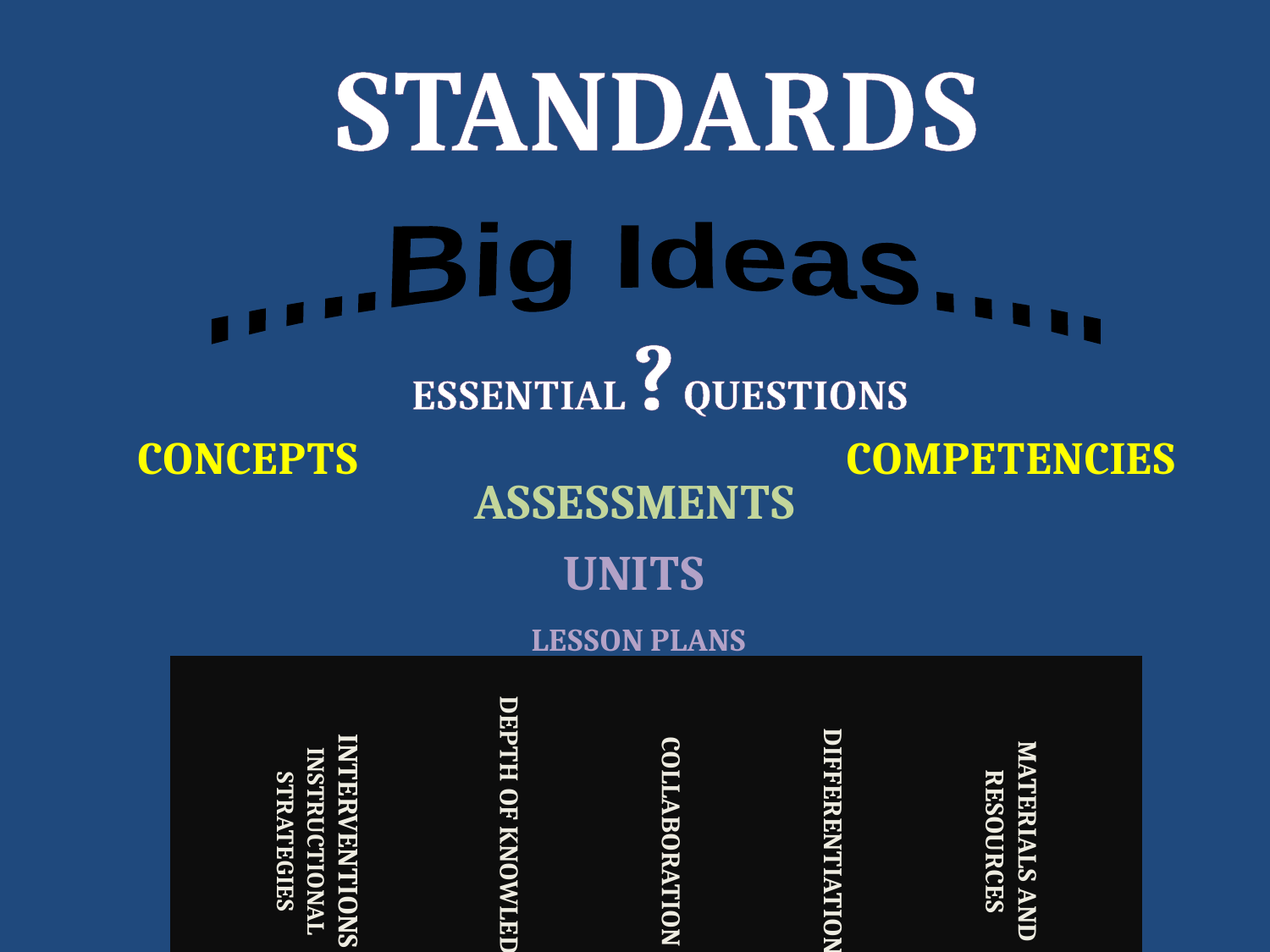

Standards
…..Big Ideas…..
Essential ? Questions

| Concepts | competencies |
| --- | --- |
Assessments
Units
 Lesson Plans
| Instructional strategies | Interventions | Depth of Knowledge | Collaboration | Differentiation | materials and resources |
| --- | --- | --- | --- | --- | --- |